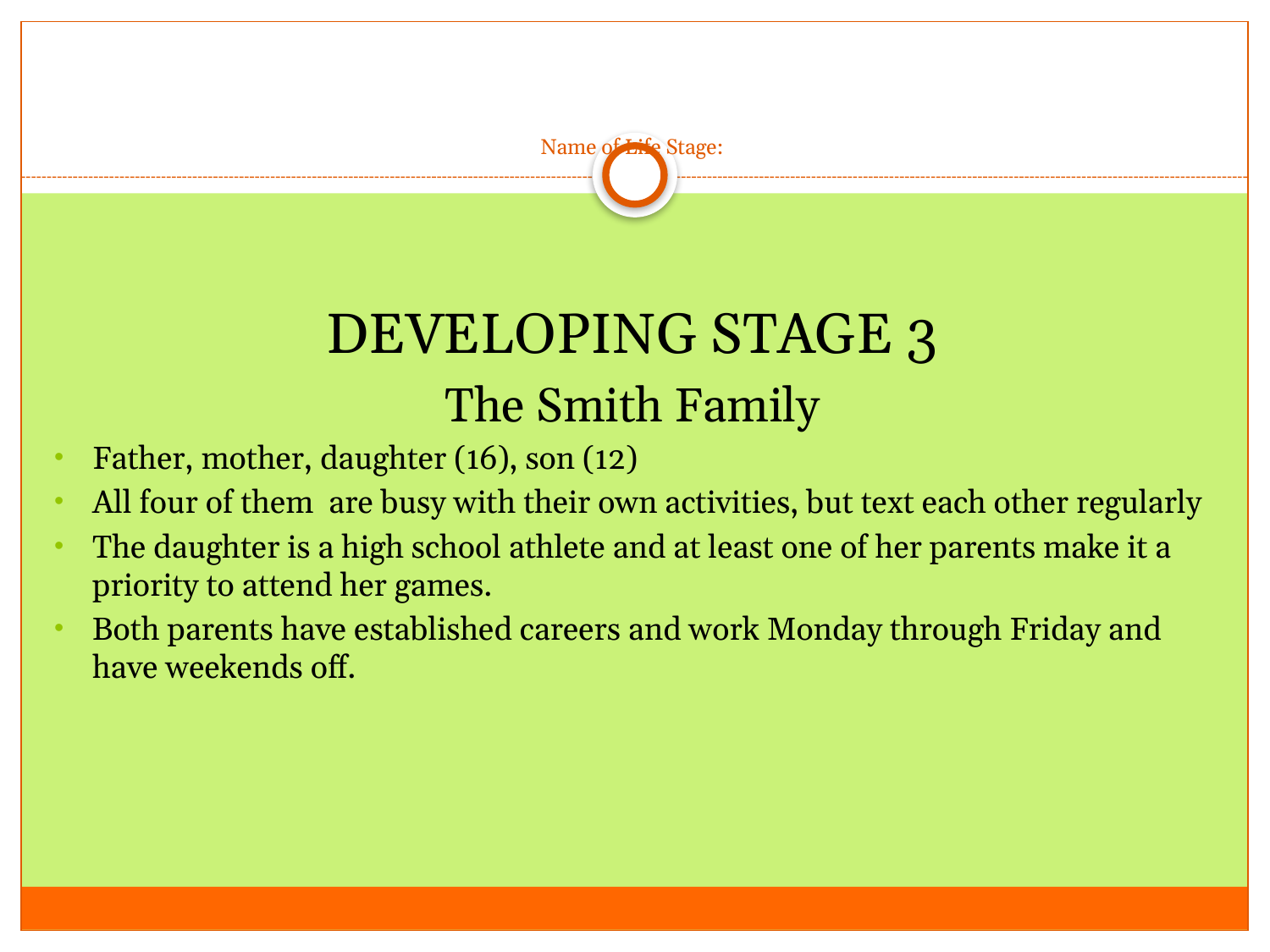

# Name of Life Stage:

DEVELOPING STAGE 3
The Smith Family
Father, mother, daughter (16), son (12)
All four of them  are busy with their own activities, but text each other regularly
The daughter is a high school athlete and at least one of her parents make it a priority to attend her games.
Both parents have established careers and work Monday through Friday and have weekends off.